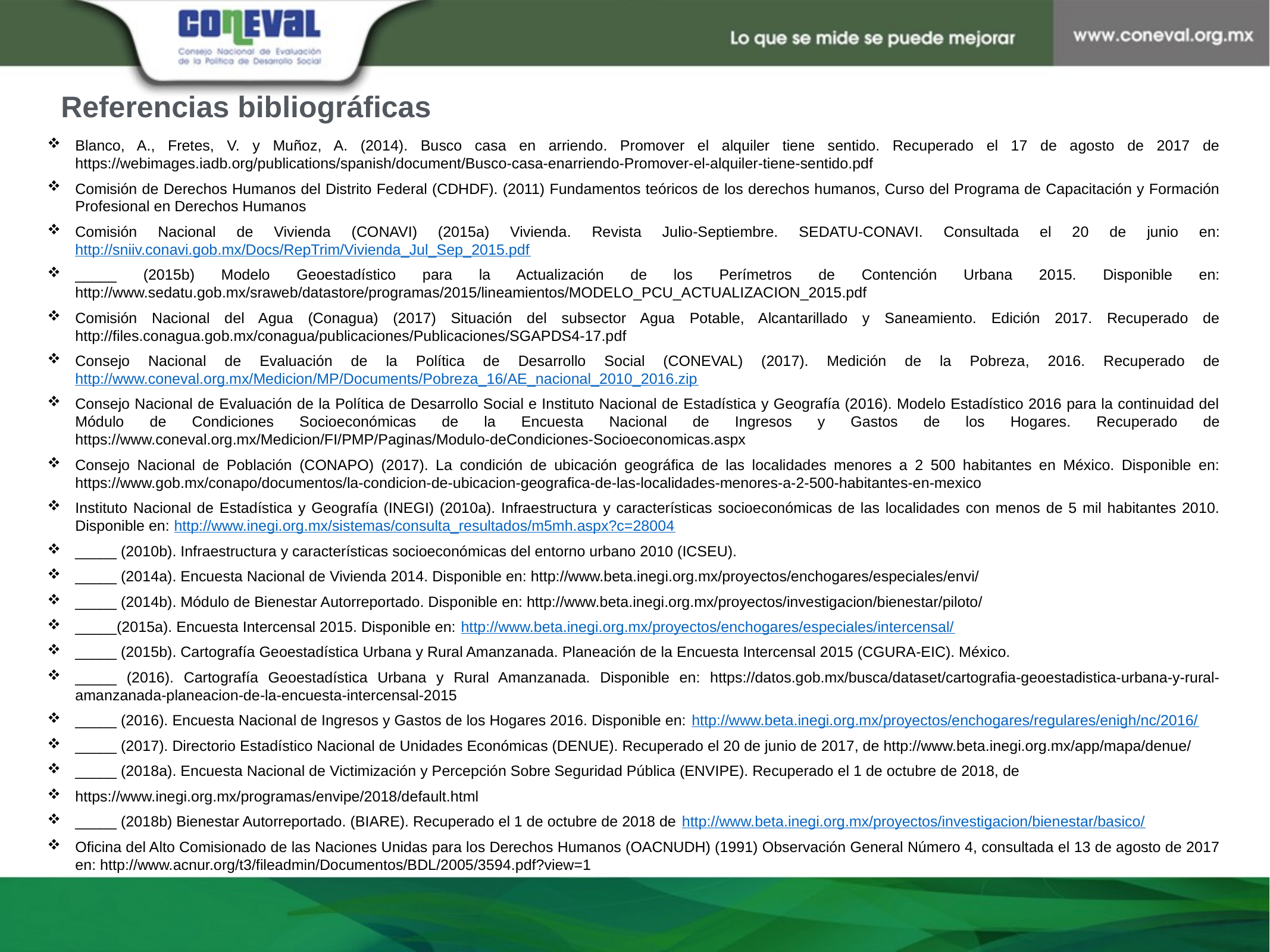

Referencias bibliográficas
Blanco, A., Fretes, V. y Muñoz, A. (2014). Busco casa en arriendo. Promover el alquiler tiene sentido. Recuperado el 17 de agosto de 2017 de https://webimages.iadb.org/publications/spanish/document/Busco-casa-enarriendo-Promover-el-alquiler-tiene-sentido.pdf
Comisión de Derechos Humanos del Distrito Federal (CDHDF). (2011) Fundamentos teóricos de los derechos humanos, Curso del Programa de Capacitación y Formación Profesional en Derechos Humanos
Comisión Nacional de Vivienda (CONAVI) (2015a) Vivienda. Revista Julio-Septiembre. SEDATU-CONAVI. Consultada el 20 de junio en: http://sniiv.conavi.gob.mx/Docs/RepTrim/Vivienda_Jul_Sep_2015.pdf
_____ (2015b) Modelo Geoestadístico para la Actualización de los Perímetros de Contención Urbana 2015. Disponible en: http://www.sedatu.gob.mx/sraweb/datastore/programas/2015/lineamientos/MODELO_PCU_ACTUALIZACION_2015.pdf
Comisión Nacional del Agua (Conagua) (2017) Situación del subsector Agua Potable, Alcantarillado y Saneamiento. Edición 2017. Recuperado de http://files.conagua.gob.mx/conagua/publicaciones/Publicaciones/SGAPDS4-17.pdf
Consejo Nacional de Evaluación de la Política de Desarrollo Social (CONEVAL) (2017). Medición de la Pobreza, 2016. Recuperado de http://www.coneval.org.mx/Medicion/MP/Documents/Pobreza_16/AE_nacional_2010_2016.zip
Consejo Nacional de Evaluación de la Política de Desarrollo Social e Instituto Nacional de Estadística y Geografía (2016). Modelo Estadístico 2016 para la continuidad del Módulo de Condiciones Socioeconómicas de la Encuesta Nacional de Ingresos y Gastos de los Hogares. Recuperado de https://www.coneval.org.mx/Medicion/FI/PMP/Paginas/Modulo-deCondiciones-Socioeconomicas.aspx
Consejo Nacional de Población (CONAPO) (2017). La condición de ubicación geográfica de las localidades menores a 2 500 habitantes en México. Disponible en: https://www.gob.mx/conapo/documentos/la-condicion-de-ubicacion-geografica-de-las-localidades-menores-a-2-500-habitantes-en-mexico
Instituto Nacional de Estadística y Geografía (INEGI) (2010a). Infraestructura y características socioeconómicas de las localidades con menos de 5 mil habitantes 2010. Disponible en: http://www.inegi.org.mx/sistemas/consulta_resultados/m5mh.aspx?c=28004
_____ (2010b). Infraestructura y características socioeconómicas del entorno urbano 2010 (ICSEU).
_____ (2014a). Encuesta Nacional de Vivienda 2014. Disponible en: http://www.beta.inegi.org.mx/proyectos/enchogares/especiales/envi/
_____ (2014b). Módulo de Bienestar Autorreportado. Disponible en: http://www.beta.inegi.org.mx/proyectos/investigacion/bienestar/piloto/
_____(2015a). Encuesta Intercensal 2015. Disponible en: http://www.beta.inegi.org.mx/proyectos/enchogares/especiales/intercensal/
_____ (2015b). Cartografía Geoestadística Urbana y Rural Amanzanada. Planeación de la Encuesta Intercensal 2015 (CGURA-EIC). México.
_____ (2016). Cartografía Geoestadística Urbana y Rural Amanzanada. Disponible en: https://datos.gob.mx/busca/dataset/cartografia-geoestadistica-urbana-y-rural-amanzanada-planeacion-de-la-encuesta-intercensal-2015
_____ (2016). Encuesta Nacional de Ingresos y Gastos de los Hogares 2016. Disponible en: http://www.beta.inegi.org.mx/proyectos/enchogares/regulares/enigh/nc/2016/
_____ (2017). Directorio Estadístico Nacional de Unidades Económicas (DENUE). Recuperado el 20 de junio de 2017, de http://www.beta.inegi.org.mx/app/mapa/denue/
_____ (2018a). Encuesta Nacional de Victimización y Percepción Sobre Seguridad Pública (ENVIPE). Recuperado el 1 de octubre de 2018, de
https://www.inegi.org.mx/programas/envipe/2018/default.html
_____ (2018b) Bienestar Autorreportado. (BIARE). Recuperado el 1 de octubre de 2018 de http://www.beta.inegi.org.mx/proyectos/investigacion/bienestar/basico/
Oficina del Alto Comisionado de las Naciones Unidas para los Derechos Humanos (OACNUDH) (1991) Observación General Número 4, consultada el 13 de agosto de 2017 en: http://www.acnur.org/t3/fileadmin/Documentos/BDL/2005/3594.pdf?view=1